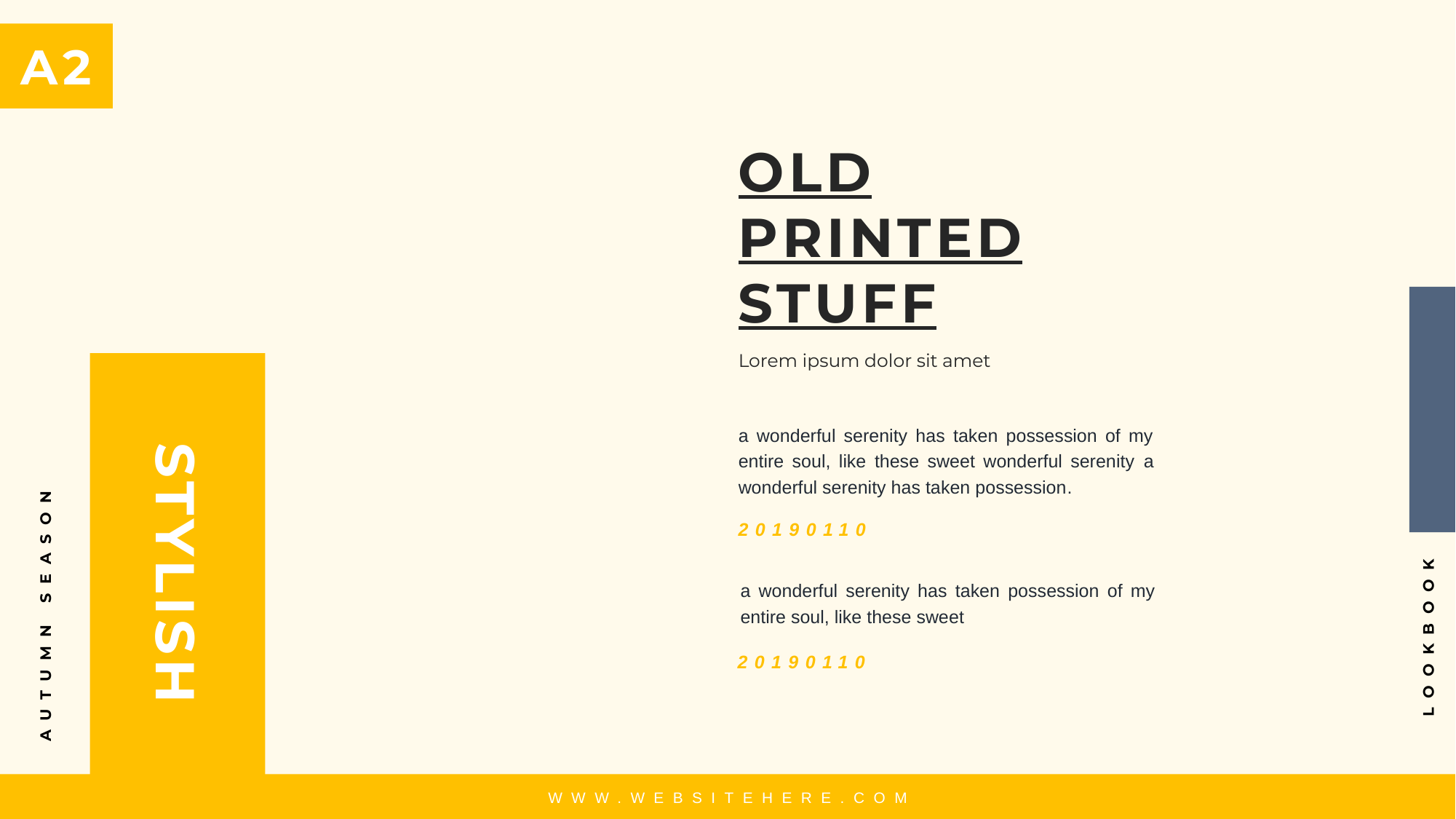

A2

WWW.WEBSITEHERE.COM

OLD
PRINTED
STUFF
Lorem ipsum dolor sit amet

a wonderful serenity has taken possession of my entire soul, like these sweet wonderful serenity a wonderful serenity has taken possession.
20190110
STYLISH
AUTUMN SEASON
a wonderful serenity has taken possession of my entire soul, like these sweet
20190110
LOOKBOOK